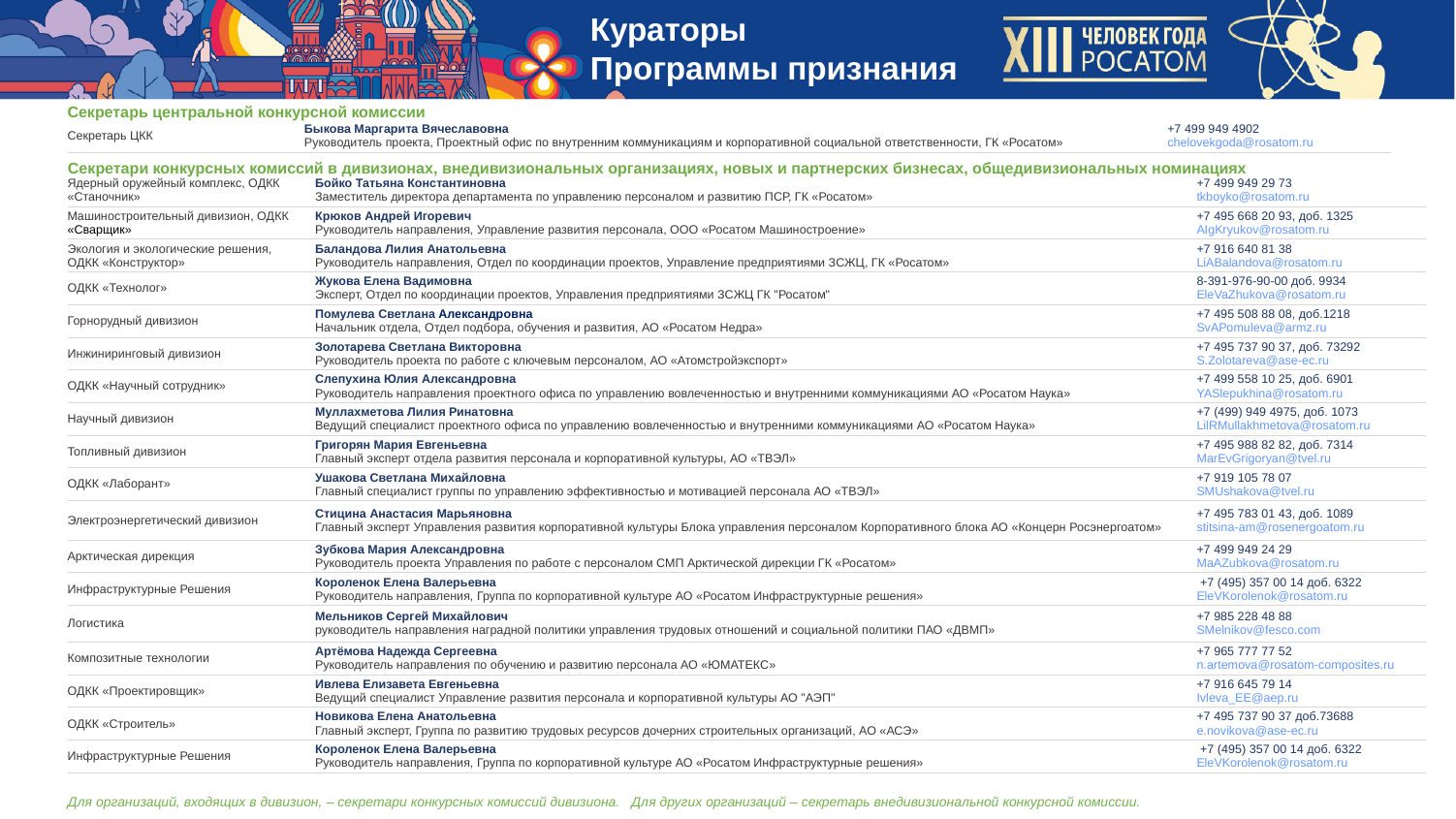

Кураторы
Программы признания
Секретарь центральной конкурсной комиссии
| Секретарь ЦКК | Быкова Маргарита Вячеславовна Руководитель проекта, Проектный офис по внутренним коммуникациям и корпоративной социальной ответственности, ГК «Росатом» | +7 499 949 4902 chelovekgoda@rosatom.ru |
| --- | --- | --- |
Секретари конкурсных комиссий в дивизионах, внедивизиональных организациях, новых и партнерских бизнесах, общедивизиональных номинациях
| Ядерный оружейный комплекс, ОДКК «Станочник» | Бойко Татьяна Константиновна Заместитель директора департамента по управлению персоналом и развитию ПСР, ГК «Росатом» | +7 499 949 29 73 tkboyko@rosatom.ru |
| --- | --- | --- |
| Машиностроительный дивизион, ОДКК «Сварщик» | Крюков Андрей Игоревич Руководитель направления, Управление развития персонала, ООО «Росатом Машиностроение» | +7 495 668 20 93, доб. 1325 AIgKryukov@rosatom.ru |
| Экология и экологические решения, ОДКК «Конструктор» | Баландова Лилия Анатольевна Руководитель направления, Отдел по координации проектов, Управление предприятиями ЗСЖЦ, ГК «Росатом» | +7 916 640 81 38 LiABalandova@rosatom.ru |
| ОДКК «Технолог» | Жукова Елена Вадимовна Эксперт, Отдел по координации проектов, Управления предприятиями ЗСЖЦ ГК "Росатом" | 8-391-976-90-00 доб. 9934 EleVaZhukova@rosatom.ru |
| Горнорудный дивизион | Помулева Светлана Александровна Начальник отдела, Отдел подбора, обучения и развития, АО «Росатом Недра» | +7 495 508 88 08, доб.1218 SvAPomuleva@armz.ru |
| Инжиниринговый дивизион | Золотарева Светлана Викторовна Руководитель проекта по работе с ключевым персоналом, АО «Атомстройэкспорт» | +7 495 737 90 37, доб. 73292 S.Zolotareva@ase-ec.ru |
| ОДКК «Научный сотрудник» | Слепухина Юлия Александровна Руководитель направления проектного офиса по управлению вовлеченностью и внутренними коммуникациями АО «Росатом Наука» | +7 499 558 10 25, доб. 6901 YASlepukhina@rosatom.ru |
| Научный дивизион | Муллахметова Лилия Ринатовна Ведущий специалист проектного офиса по управлению вовлеченностью и внутренними коммуникациями АО «Росатом Наука» | +7 (499) 949 4975, доб. 1073 LilRMullakhmetova@rosatom.ru |
| Топливный дивизион | Григорян Мария Евгеньевна Главный эксперт отдела развития персонала и корпоративной культуры, АО «ТВЭЛ» | +7 495 988 82 82, доб. 7314 MarEvGrigoryan@tvel.ru |
| ОДКК «Лаборант» | Ушакова Светлана Михайловна Главный специалист группы по управлению эффективностью и мотивацией персонала АО «ТВЭЛ» | +7 919 105 78 07 SMUshakova@tvel.ru |
| Электроэнергетический дивизион | Стицина Анастасия Марьяновна Главный эксперт Управления развития корпоративной культуры Блока управления персоналом Корпоративного блока АО «Концерн Росэнергоатом» | +7 495 783 01 43, доб. 1089 stitsina-am@rosenergoatom.ru |
| Арктическая дирекция | Зубкова Мария Александровна Руководитель проекта Управления по работе с персоналом СМП Арктической дирекции ГК «Росатом» | +7 499 949 24 29 MaAZubkova@rosatom.ru |
| Инфраструктурные Решения | Короленок Елена Валерьевна Руководитель направления, Группа по корпоративной культуре АО «Росатом Инфраструктурные решения» | +7 (495) 357 00 14 доб. 6322 EleVKorolenok@rosatom.ru |
| Логистика | Мельников Сергей Михайлович руководитель направления наградной политики управления трудовых отношений и социальной политики ПАО «ДВМП» | +7 985 228 48 88 SMelnikov@fesco.com |
| Композитные технологии | Артёмова Надежда Сергеевна Руководитель направления по обучению и развитию персонала АО «ЮМАТЕКС» | +7 965 777 77 52 n.artemova@rosatom-composites.ru |
| ОДКК «Проектировщик» | Ивлева Елизавета Евгеньевна Ведущий специалист Управление развития персонала и корпоративной культуры АО "АЭП" | +7 916 645 79 14 Ivleva\_EE@aep.ru |
| ОДКК «Строитель» | Новикова Елена Анатольевна Главный эксперт, Группа по развитию трудовых ресурсов дочерних строительных организаций, АО «АСЭ» | +7 495 737 90 37 доб.73688 e.novikova@ase-ec.ru |
| Инфраструктурные Решения | Короленок Елена Валерьевна Руководитель направления, Группа по корпоративной культуре АО «Росатом Инфраструктурные решения» | +7 (495) 357 00 14 доб. 6322 EleVKorolenok@rosatom.ru |
Для организаций, входящих в дивизион, – секретари конкурсных комиссий дивизиона.   Для других организаций – секретарь внедивизиональной конкурсной комиссии.